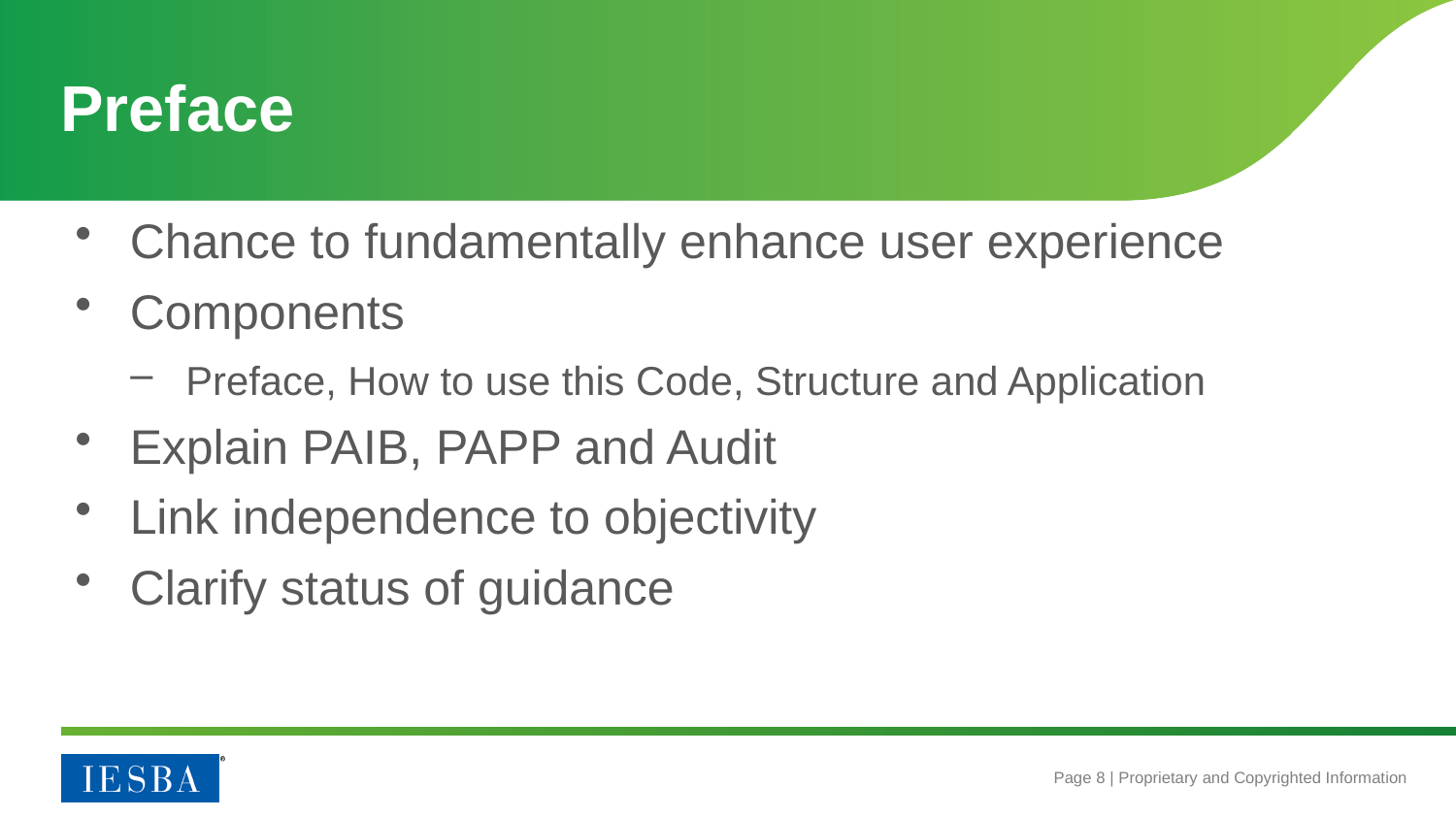

# Preface
Chance to fundamentally enhance user experience
Components
Preface, How to use this Code, Structure and Application
Explain PAIB, PAPP and Audit
Link independence to objectivity
Clarify status of guidance